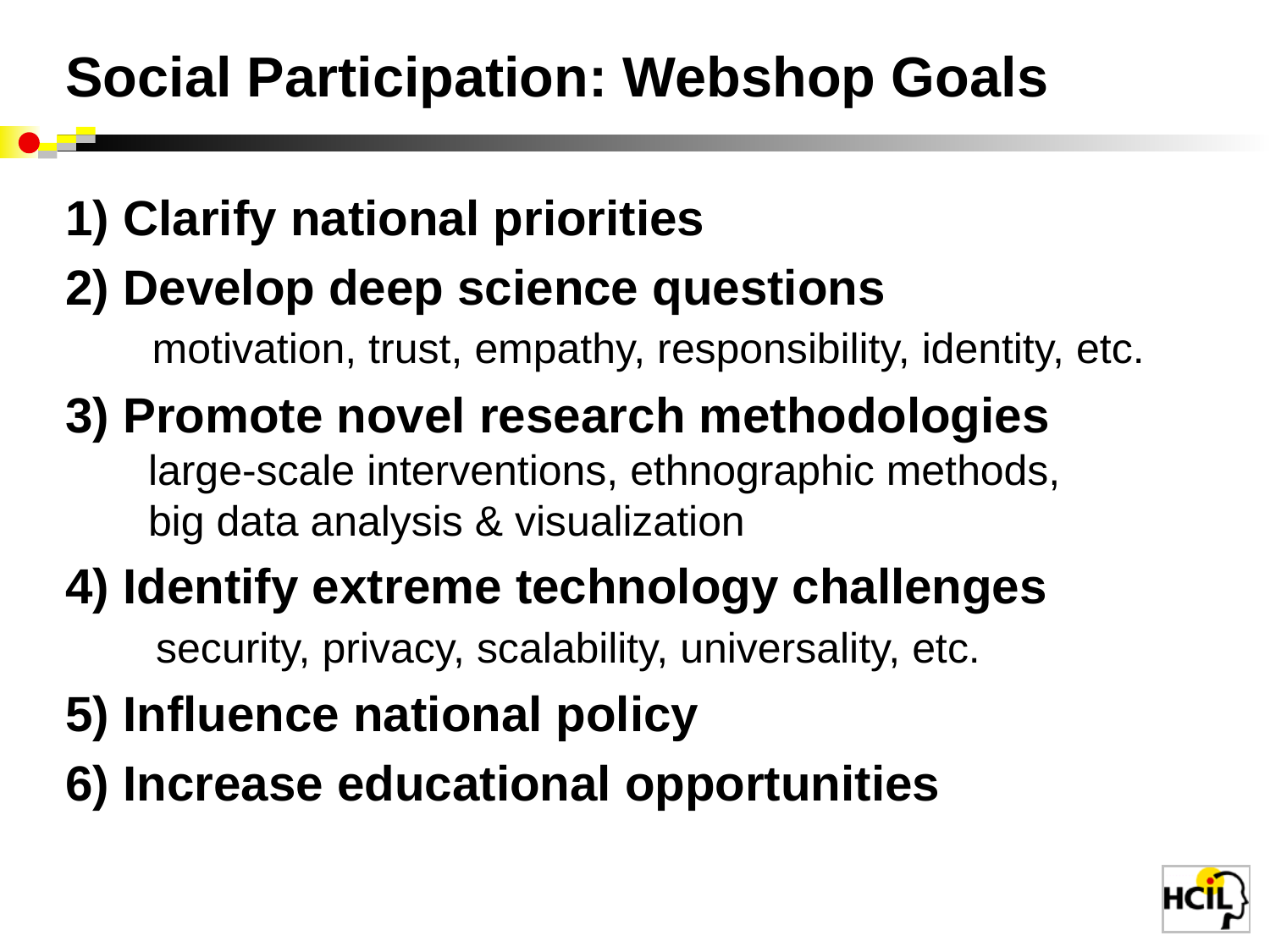

# Social Participation: Webshop Goals
1) Clarify national priorities
2) Develop deep science questions
       motivation, trust, empathy, responsibility, identity, etc.
3) Promote novel research methodologies
       large-scale interventions, ethnographic methods,
       big data analysis & visualization
4) Identify extreme technology challenges
       security, privacy, scalability, universality, etc.
5) Influence national policy
6) Increase educational opportunities